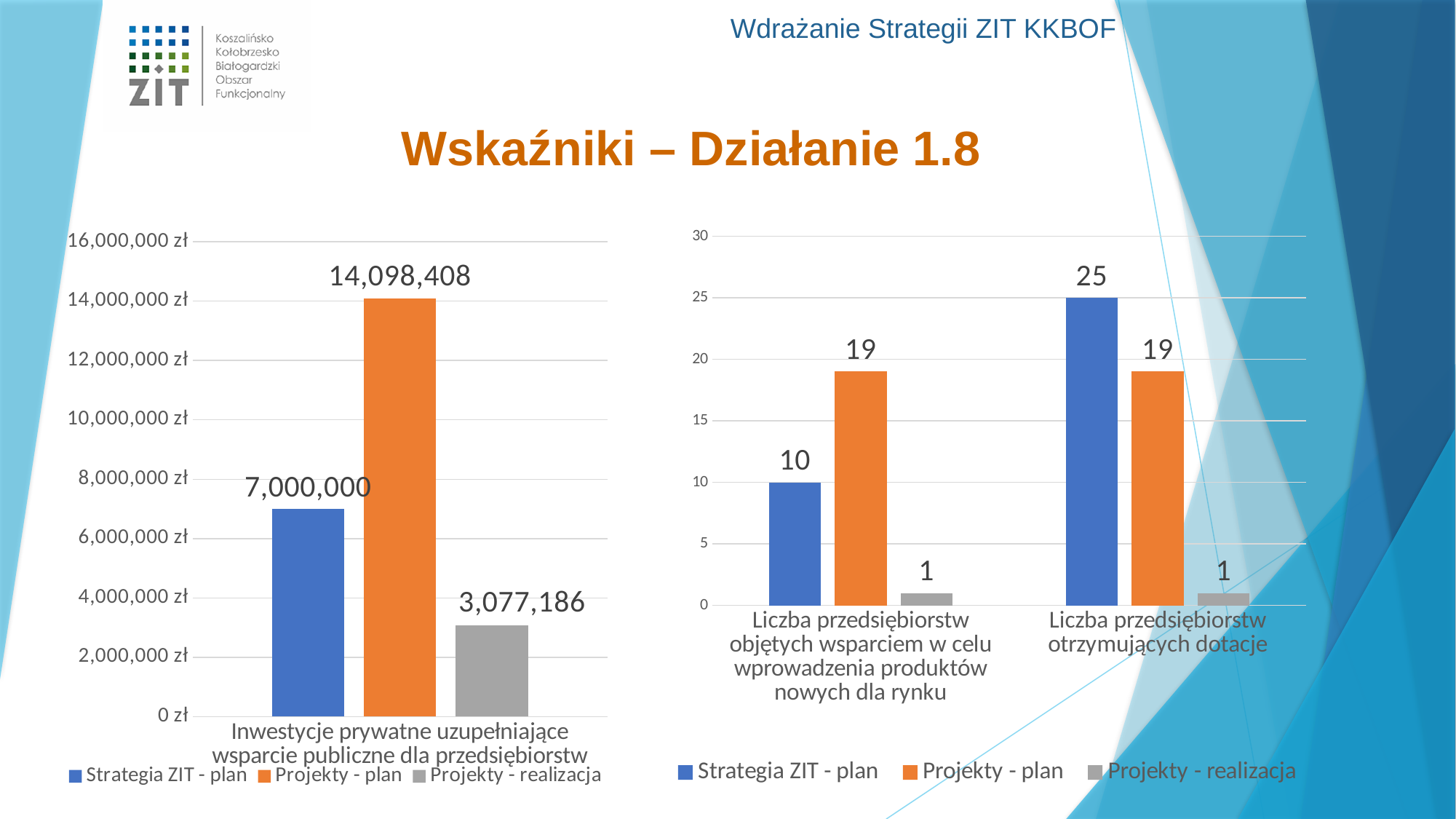

Wskaźniki – Działanie 1.8

### Chart

| Category | Strategia ZIT - plan | Projekty - plan | Projekty - realizacja  |
|---|---|---|---|
| Inwestycje prywatne uzupełniające wsparcie publiczne dla przedsiębiorstw | 7000000.0 | 14098407.61 | 3077186.17 |

### Chart

| Category | Strategia ZIT - plan | Projekty - plan | Projekty - realizacja  |
|---|---|---|---|
| Liczba przedsiębiorstw objętych wsparciem w celu wprowadzenia produktów nowych dla rynku | 10.0 | 19.0 | 1.0 |
| Liczba przedsiębiorstw otrzymujących dotacje | 25.0 | 19.0 | 1.0 |